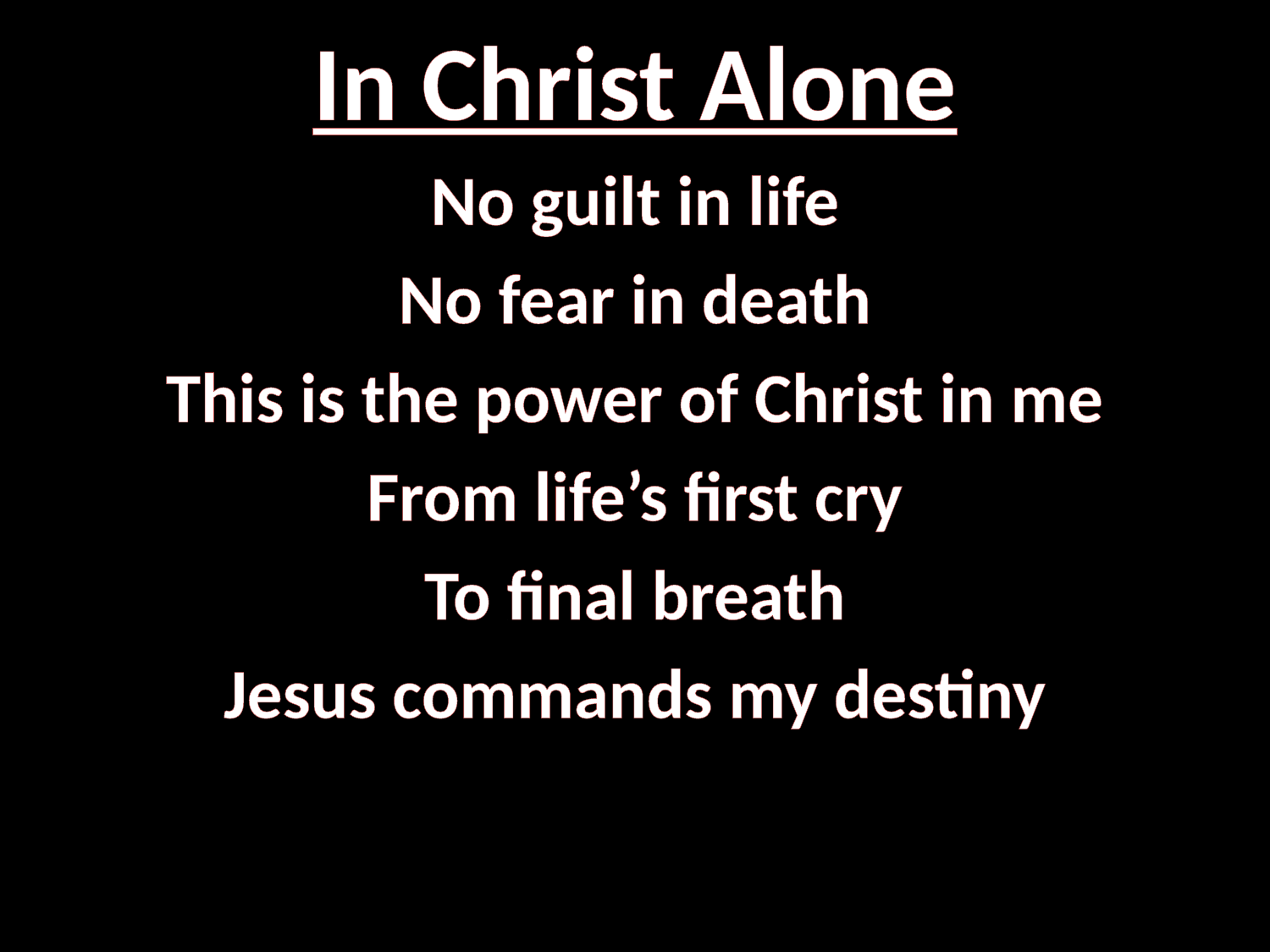

# In Christ Alone
No guilt in life
No fear in death
This is the power of Christ in me
From life’s first cry
To final breath
Jesus commands my destiny